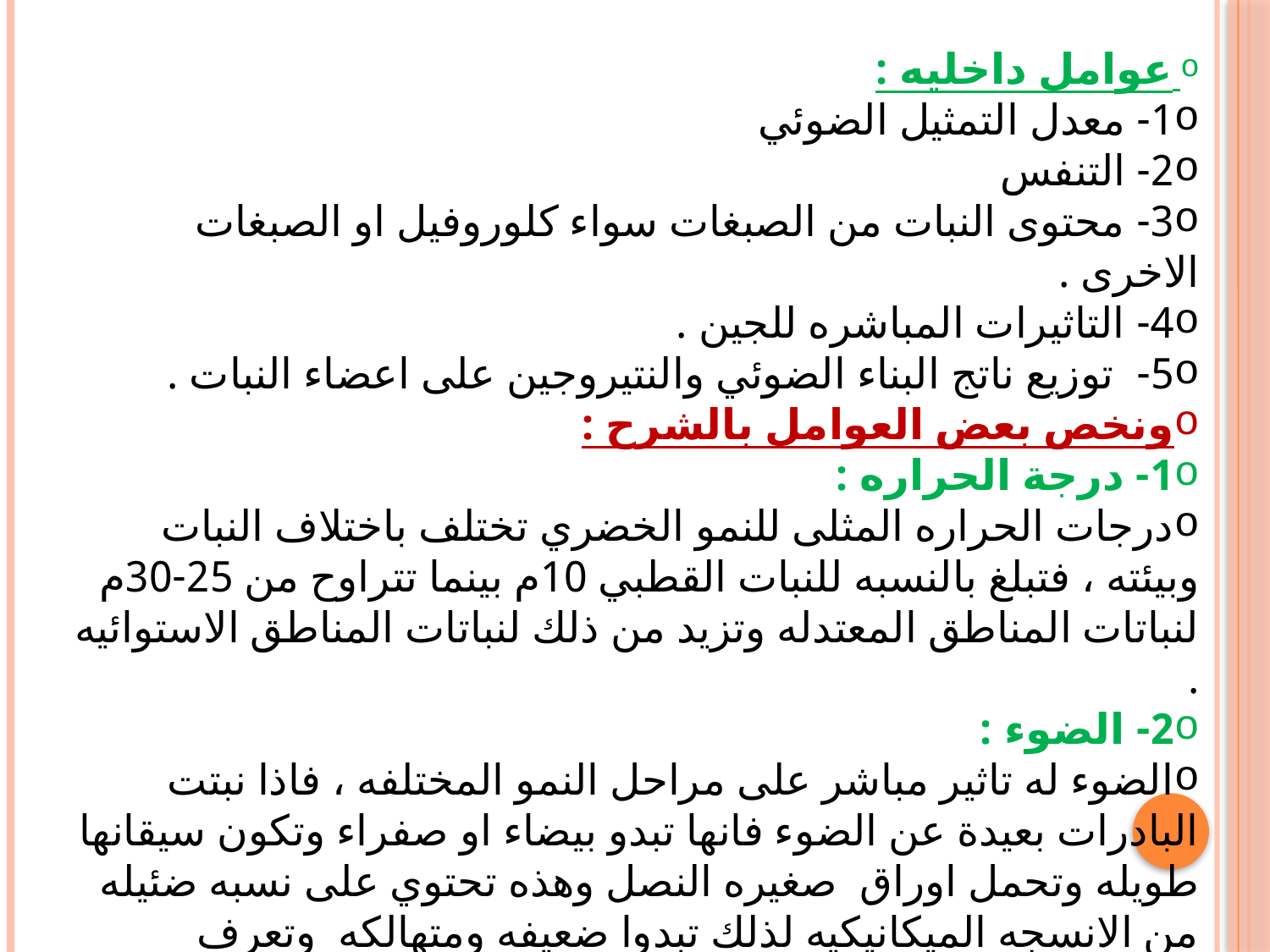

عوامل داخليه :
1- معدل التمثيل الضوئي
2- التنفس
3- محتوى النبات من الصبغات سواء كلوروفيل او الصبغات الاخرى .
4- التاثيرات المباشره للجين .
5-  توزيع ناتج البناء الضوئي والنتيروجين على اعضاء النبات .
ونخص بعض العوامل بالشرح :
1- درجة الحراره :
درجات الحراره المثلى للنمو الخضري تختلف باختلاف النبات  وبيئته ، فتبلغ بالنسبه للنبات القطبي 10م بينما تتراوح من 25-30م لنباتات المناطق المعتدله وتزيد من ذلك لنباتات المناطق الاستوائيه .
2- الضوء :
الضوء له تاثير مباشر على مراحل النمو المختلفه ، فاذا نبتت البادرات بعيدة عن الضوء فانها تبدو بيضاء او صفراء وتكون سيقانها طويله وتحمل اوراق  صغيره النصل وهذه تحتوي على نسبه ضئيله من الانسجه الميكانيكيه لذلك تبدوا ضعيفه ومتهالكه  وتعرف بالشحوب الظلامي . اما بالنسبه لتاثير نوع الضوء على النمو فان النمو الكلي للنبات يكون في الطيف الكامل للضوء .